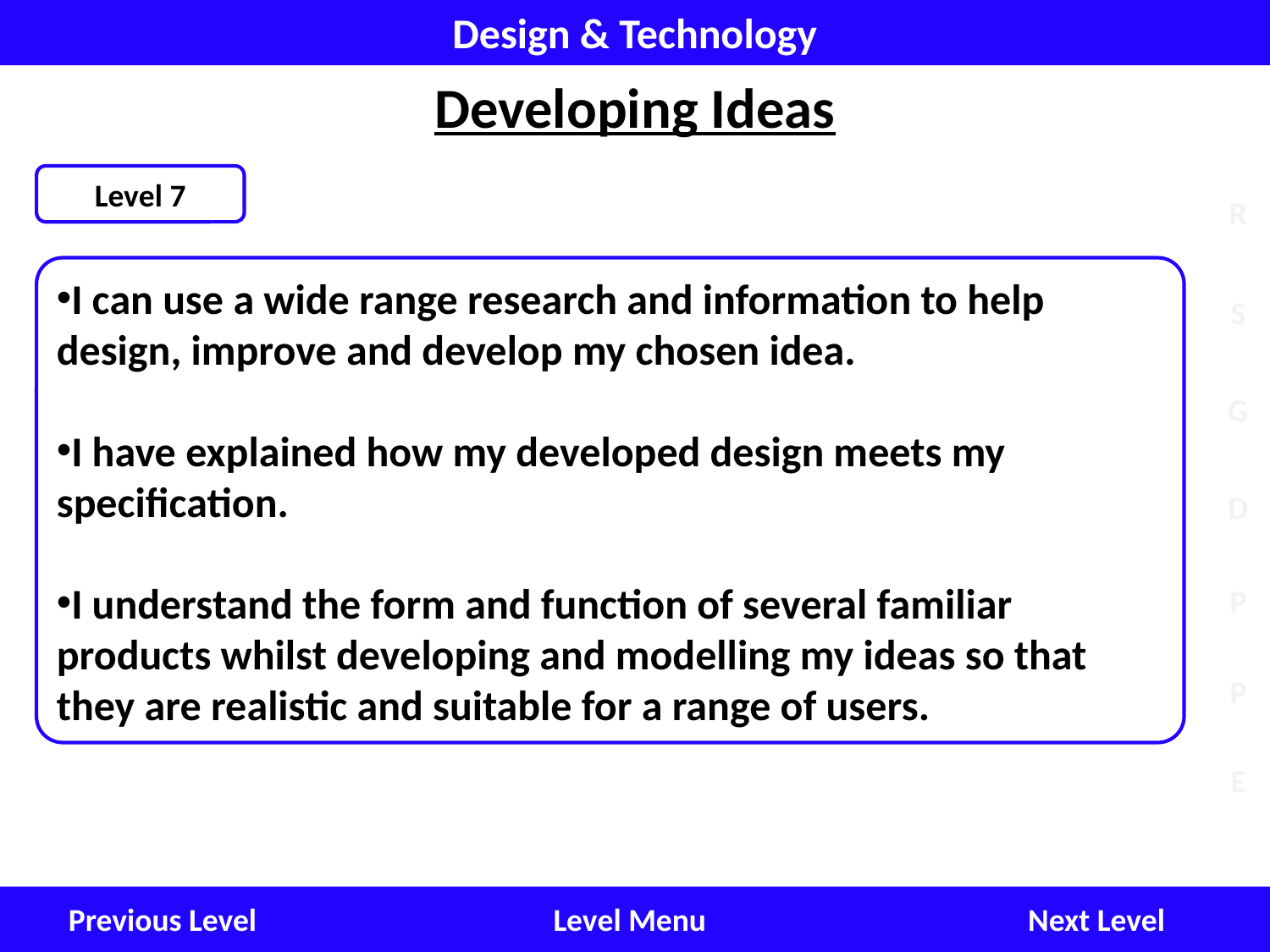

Design & Technology
Developing Ideas
Level 7
I can use a wide range research and information to help design, improve and develop my chosen idea.

I have explained how my developed design meets my specification.

I understand the form and function of several familiar products whilst developing and modelling my ideas so that they are realistic and suitable for a range of users.

Next Level
Level Menu
Previous Level